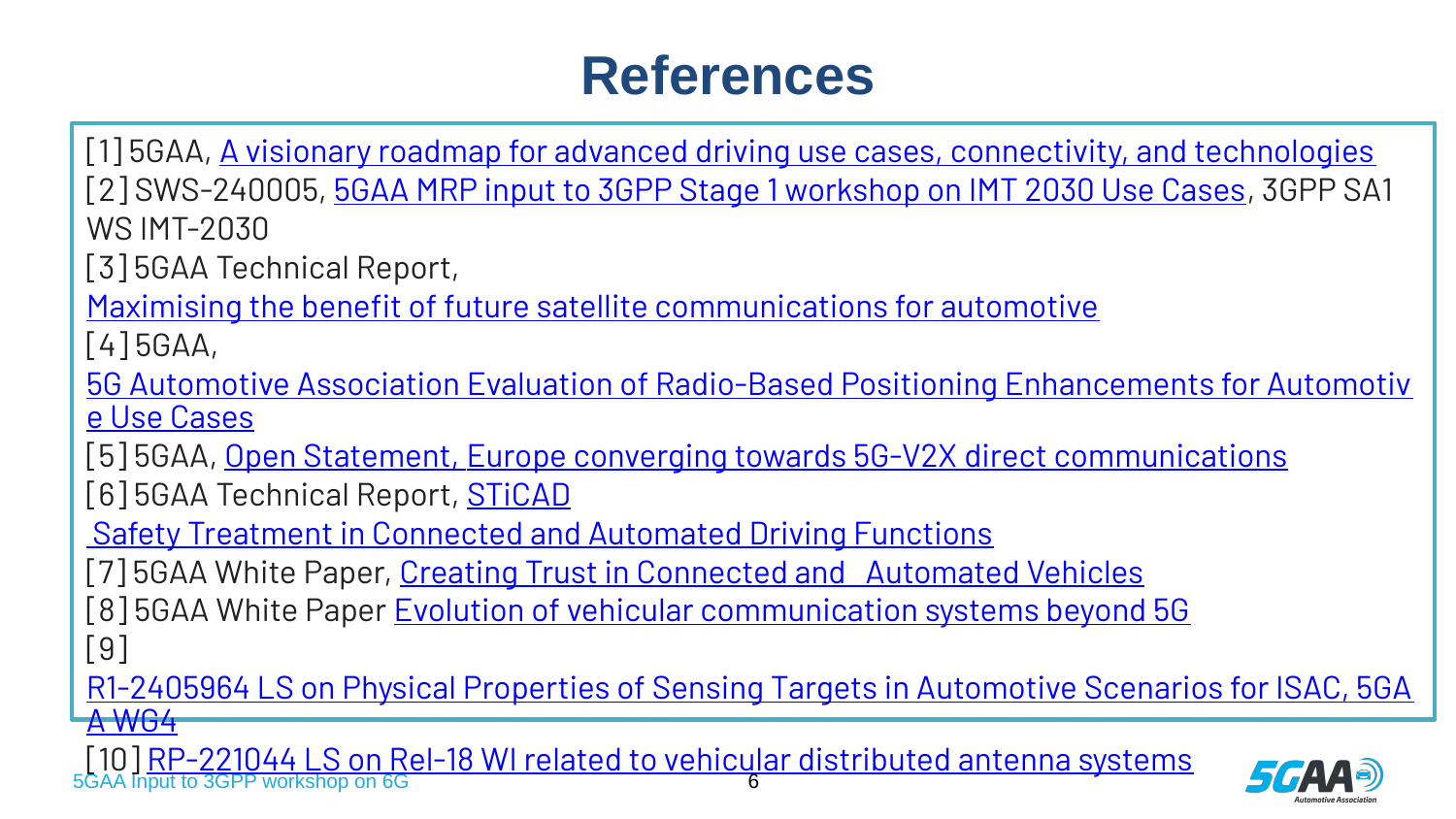

References
[1] 5GAA, A visionary roadmap for advanced driving use cases, connectivity, and technologies
[2] SWS-240005, 5GAA MRP input to 3GPP Stage 1 workshop on IMT 2030 Use Cases, 3GPP SA1 WS IMT-2030
[3] 5GAA Technical Report, Maximising the benefit of future satellite communications for automotive
[4] 5GAA, 5G Automotive Association Evaluation of Radio-Based Positioning Enhancements for Automotive Use Cases
[5] 5GAA, Open Statement, Europe converging towards 5G-V2X direct communications
[6] 5GAA Technical Report, STiCAD Safety Treatment in Connected and Automated Driving Functions
[7] 5GAA White Paper, Creating Trust in Connected and   Automated Vehicles
[8] 5GAA White Paper Evolution of vehicular communication systems beyond 5G
[9] R1-2405964 LS on Physical Properties of Sensing Targets in Automotive Scenarios for ISAC, 5GAA WG4
[10] RP‑221044 LS on Rel-18 WI related to vehicular distributed antenna systems
5GAA Input to 3GPP workshop on 6G
6